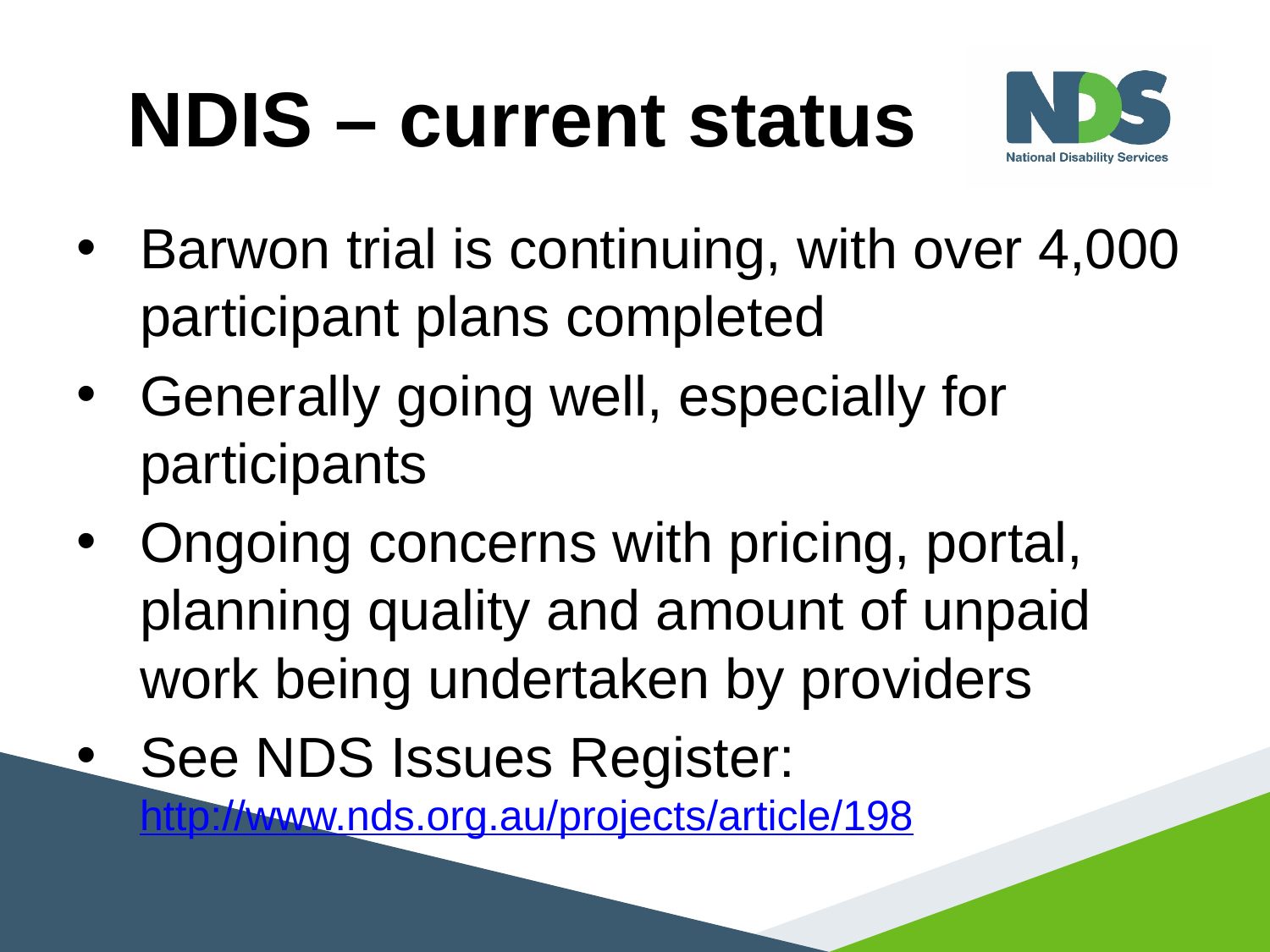

# NDIS – current status
Barwon trial is continuing, with over 4,000 participant plans completed
Generally going well, especially for participants
Ongoing concerns with pricing, portal, planning quality and amount of unpaid work being undertaken by providers
See NDS Issues Register: http://www.nds.org.au/projects/article/198